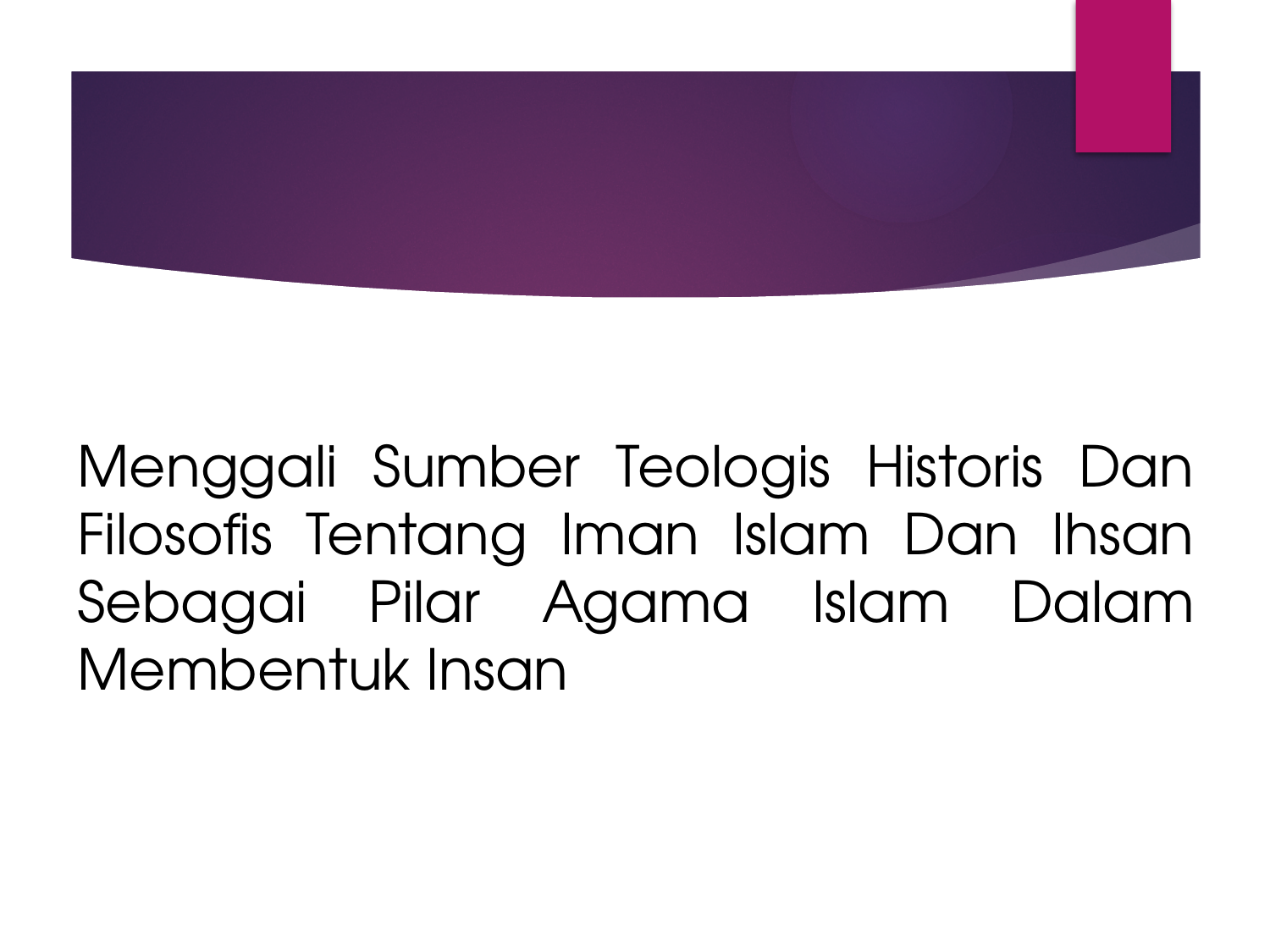

# Menggali Sumber Teologis Historis Dan Filosofis Tentang Iman Islam Dan Ihsan Sebagai Pilar Agama Islam Dalam Membentuk Insan Kamil